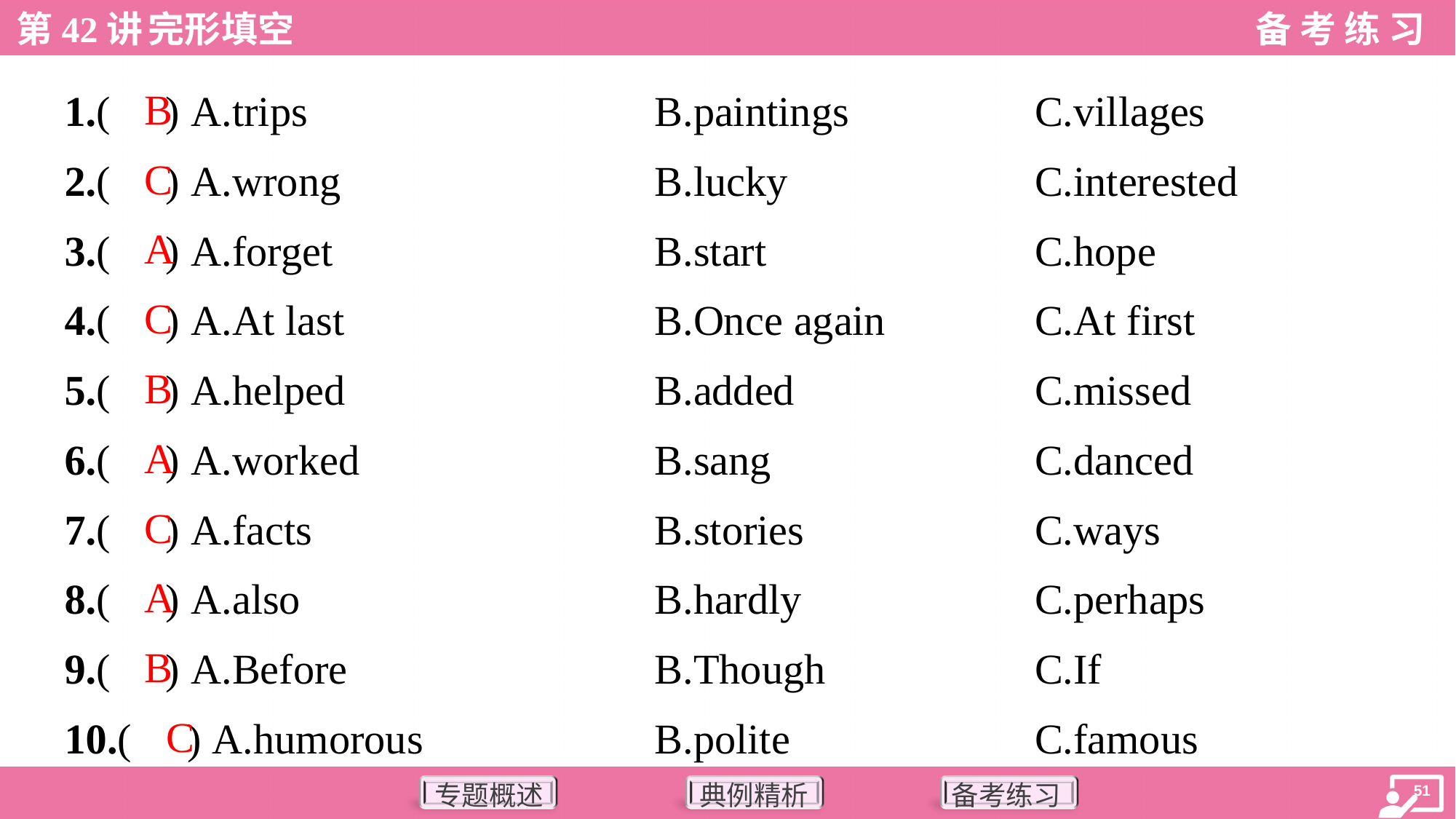

B
1.(     ) A.trips	B.paintings	C.villages
C
2.(     ) A.wrong	B.lucky	C.interested
A
3.(     ) A.forget	B.start	C.hope
C
4.(     ) A.At last	B.Once again	C.At first
B
5.(     ) A.helped	B.added	C.missed
A
6.(     ) A.worked	B.sang	C.danced
C
7.(     ) A.facts	B.stories	C.ways
A
8.(     ) A.also	B.hardly	C.perhaps
B
9.(     ) A.Before	B.Though	C.If
C
10.(     ) A.humorous	B.polite	C.famous